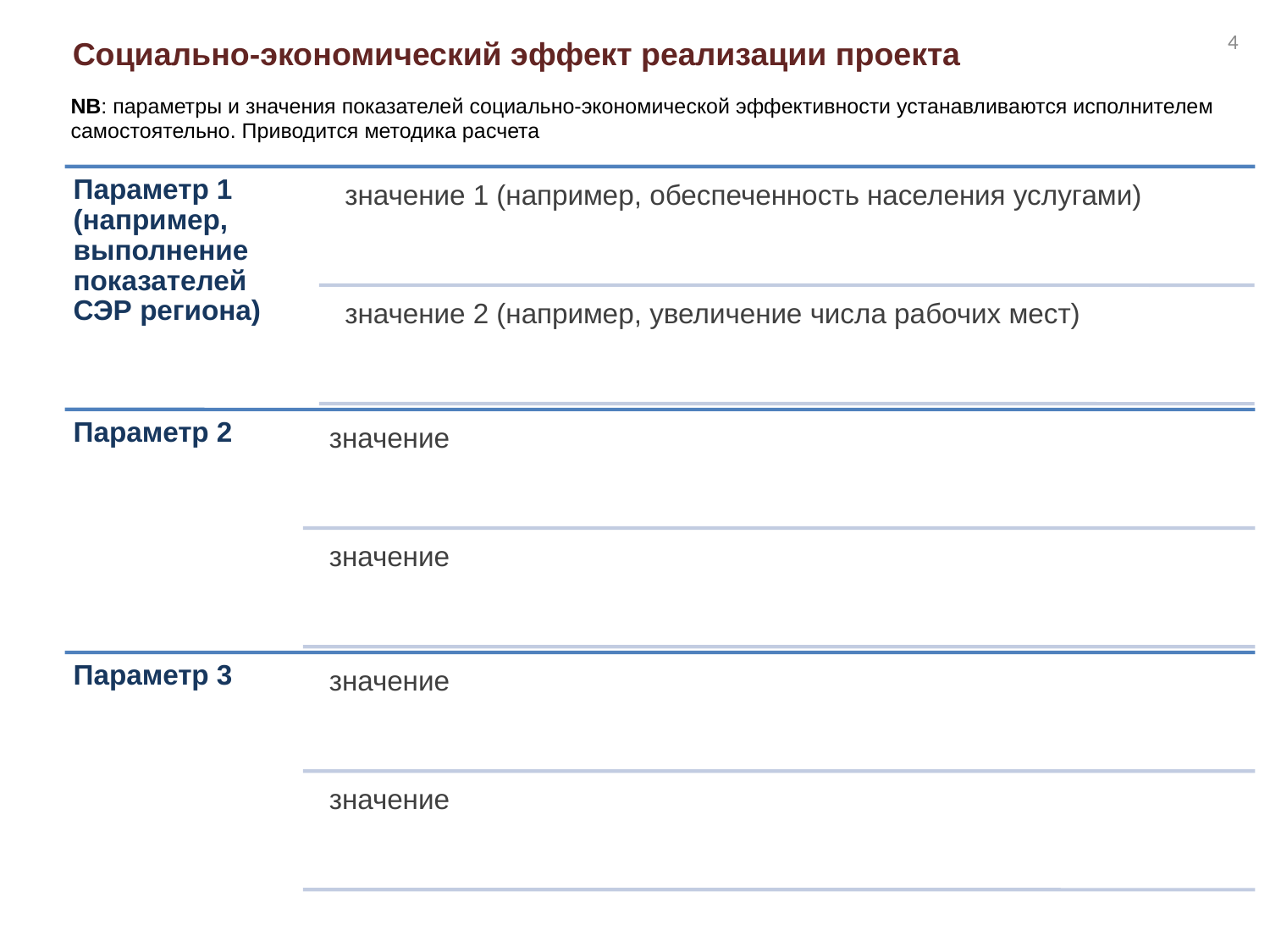

4
Социально-экономический эффект реализации проекта
NB: параметры и значения показателей социально-экономической эффективности устанавливаются исполнителем самостоятельно. Приводится методика расчета
Параметр 1 (например, выполнение показателей СЭР региона)
значение 1 (например, обеспеченность населения услугами)
значение 2 (например, увеличение числа рабочих мест)
Параметр 2
значение
значение
Параметр 3
значение
значение